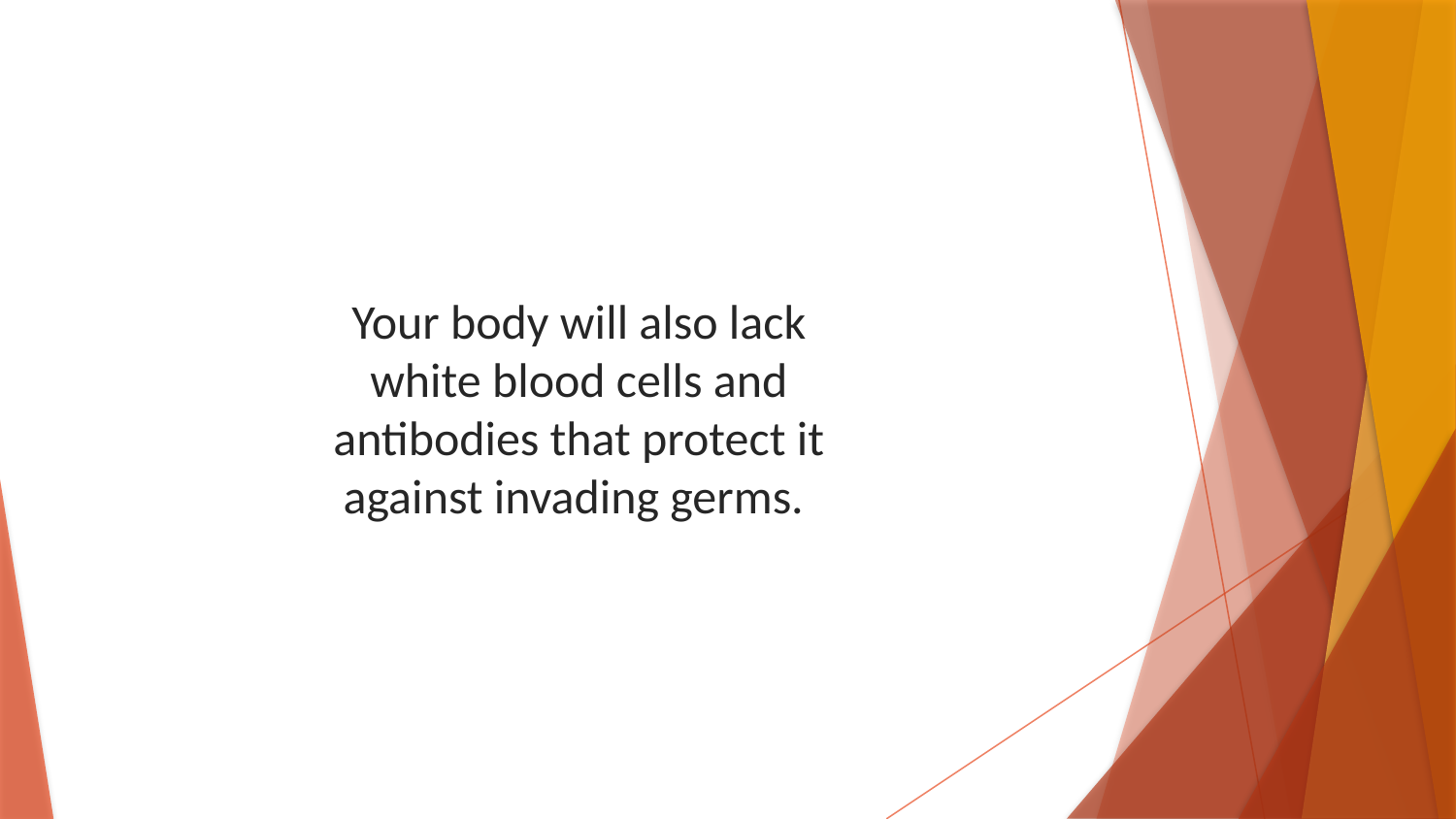

Your body will also lack white blood cells and antibodies that protect it against invading germs.